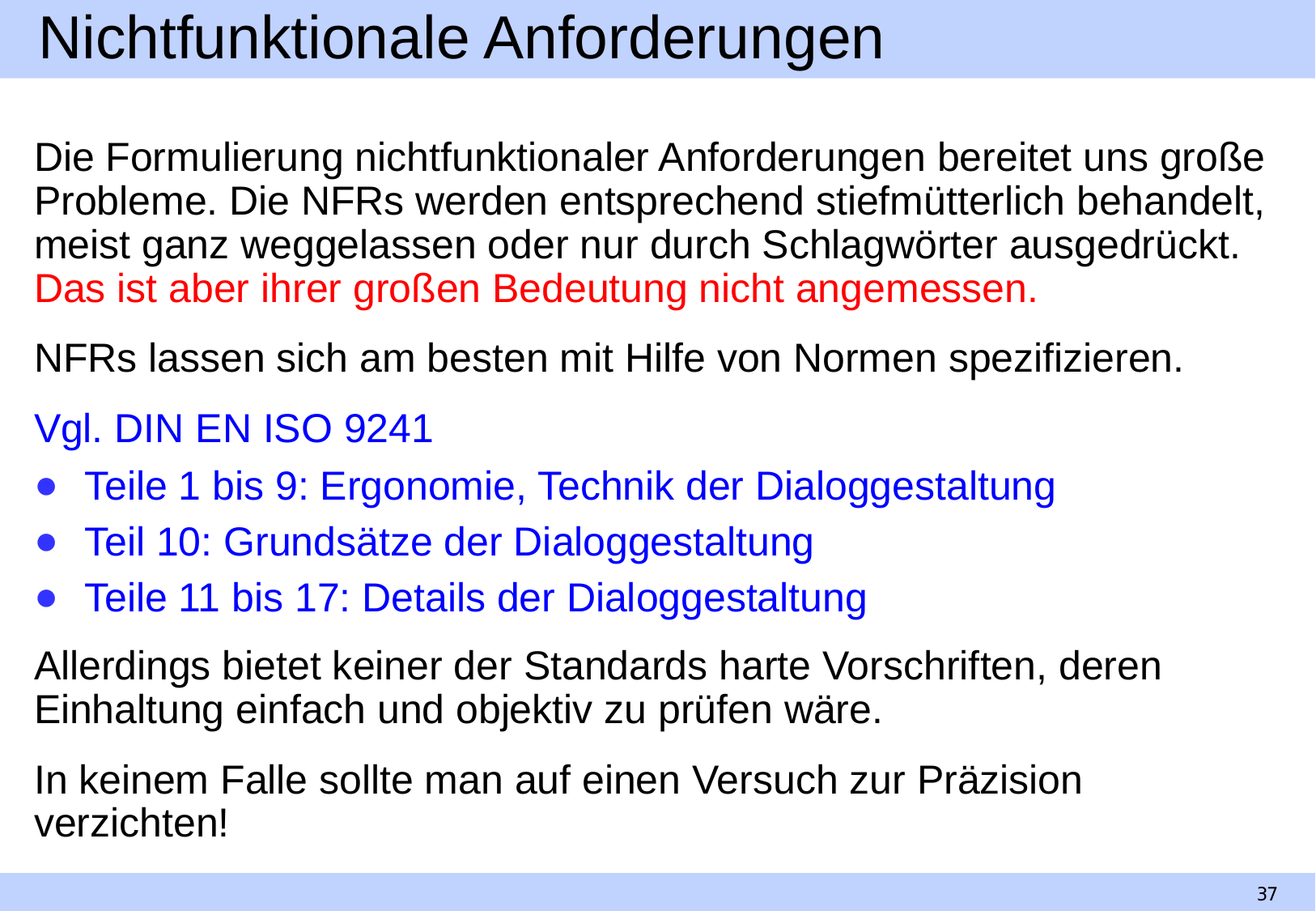

# Nichtfunktionale Anforderungen
Die Formulierung nichtfunktionaler Anforderungen bereitet uns große Probleme. Die NFRs werden entsprechend stiefmütterlich behandelt, meist ganz weggelassen oder nur durch Schlagwörter ausgedrückt. Das ist aber ihrer großen Bedeutung nicht angemessen.
NFRs lassen sich am besten mit Hilfe von Normen spezifizieren.
Vgl. DIN EN ISO 9241
Teile 1 bis 9: Ergonomie, Technik der Dialoggestaltung
Teil 10: Grundsätze der Dialoggestaltung
Teile 11 bis 17: Details der Dialoggestaltung
Allerdings bietet keiner der Standards harte Vorschriften, deren Einhaltung einfach und objektiv zu prüfen wäre.
In keinem Falle sollte man auf einen Versuch zur Präzision verzichten!
37